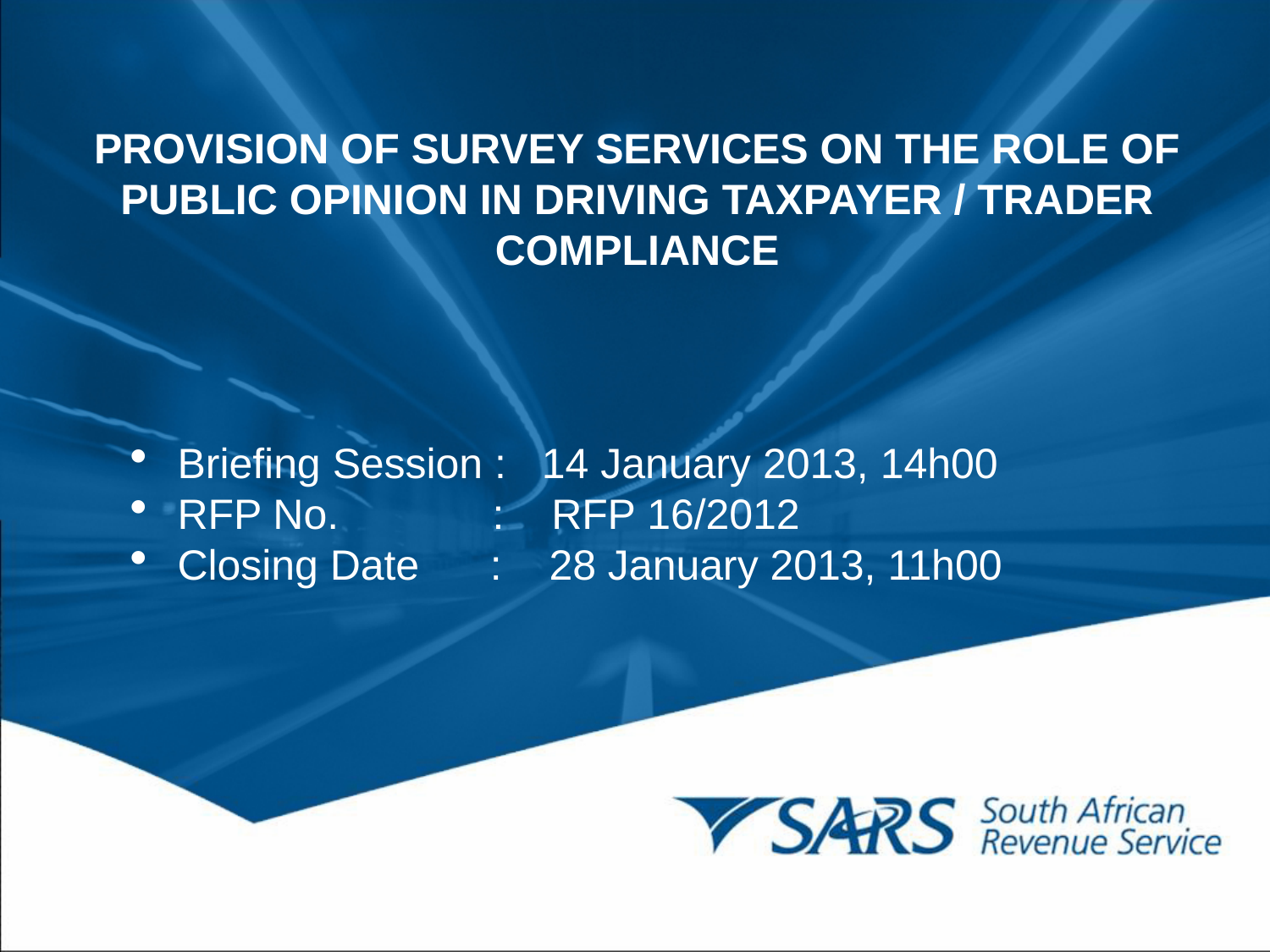

PROVISION OF SURVEY SERVICES ON THE ROLE OF PUBLIC OPINION IN DRIVING TAXPAYER / TRADER COMPLIANCE
Briefing Session :   14 January 2013, 14h00
RFP No.             :    RFP 16/2012
Closing Date      :    28 January 2013, 11h00